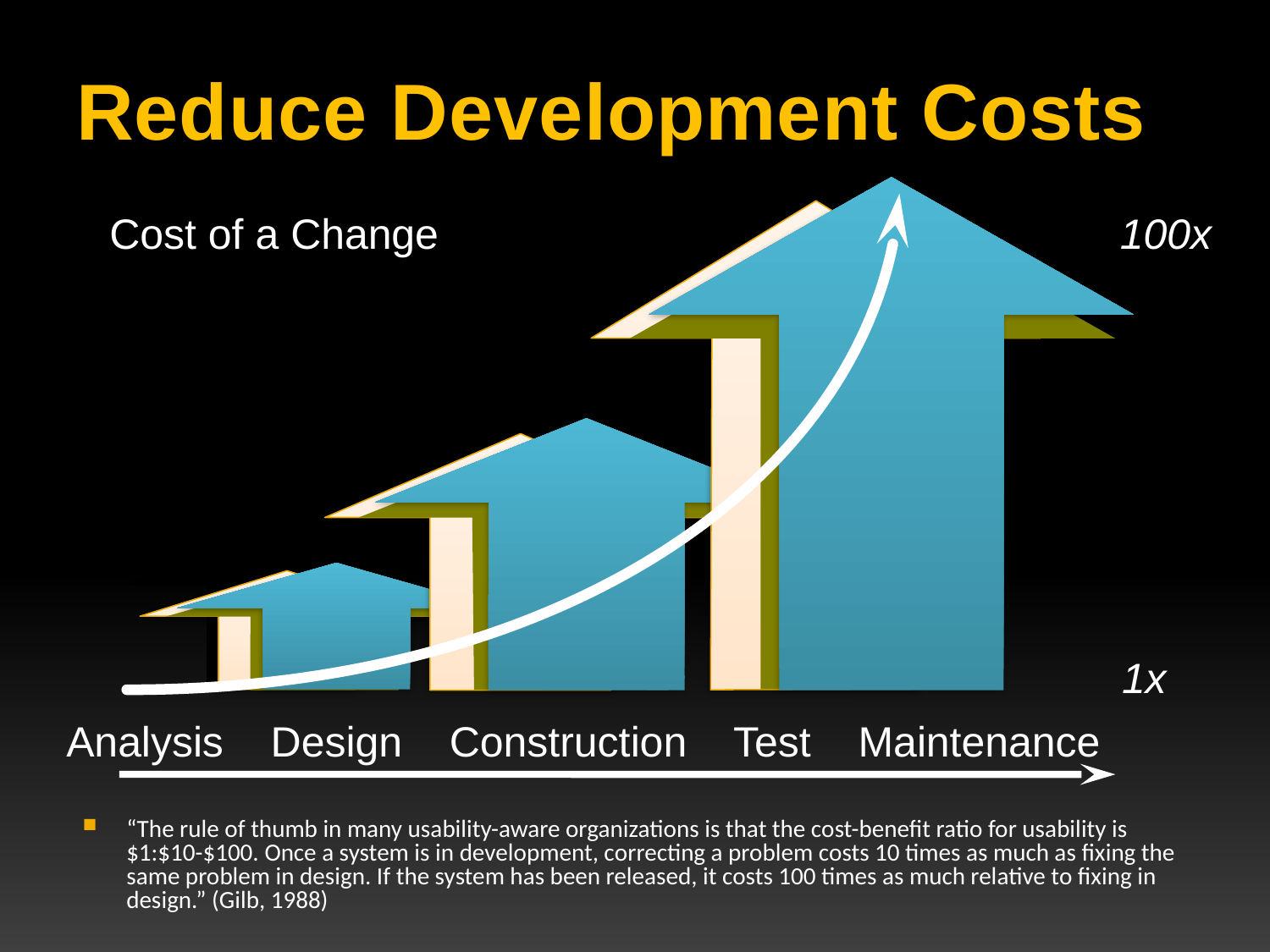

Reduce Development Costs

Cost of a Change

100x

$

1x
Analysis    Design    Construction    Test    Maintenance

“The rule of thumb in many usability-aware organizations is that the cost-benefit ratio for usability is $1:$10-$100. Once a system is in development, correcting a problem costs 10 times as much as fixing the same problem in design. If the system has been released, it costs 100 times as much relative to fixing in design.” (Gilb, 1988)